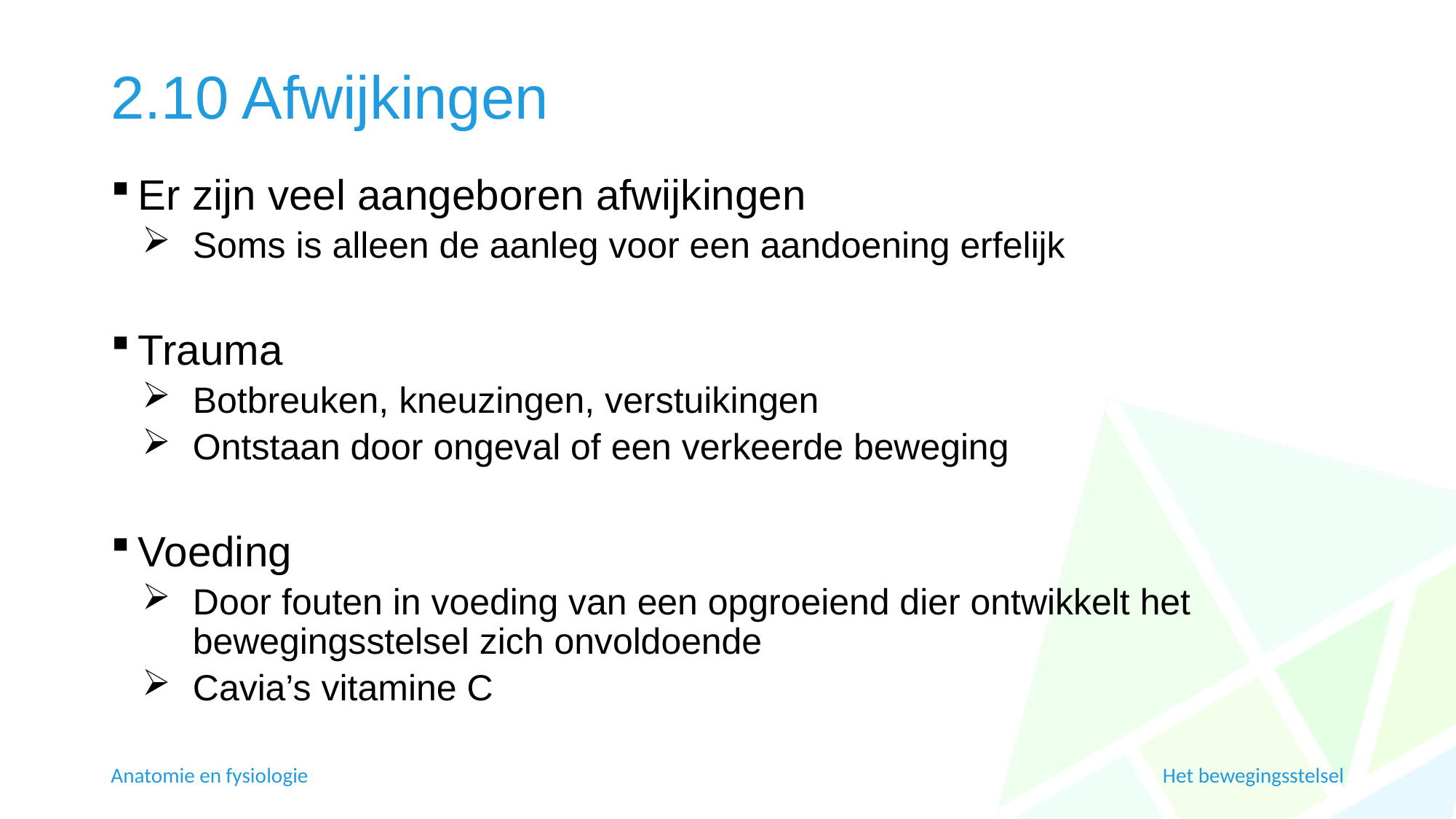

# 2.10 Afwijkingen
Er zijn veel aangeboren afwijkingen
Soms is alleen de aanleg voor een aandoening erfelijk

Trauma
Botbreuken, kneuzingen, verstuikingen
Ontstaan door ongeval of een verkeerde beweging

Voeding
Door fouten in voeding van een opgroeiend dier ontwikkelt het bewegingsstelsel zich onvoldoende
Cavia’s vitamine C
Anatomie en fysiologie
Het bewegingsstelsel